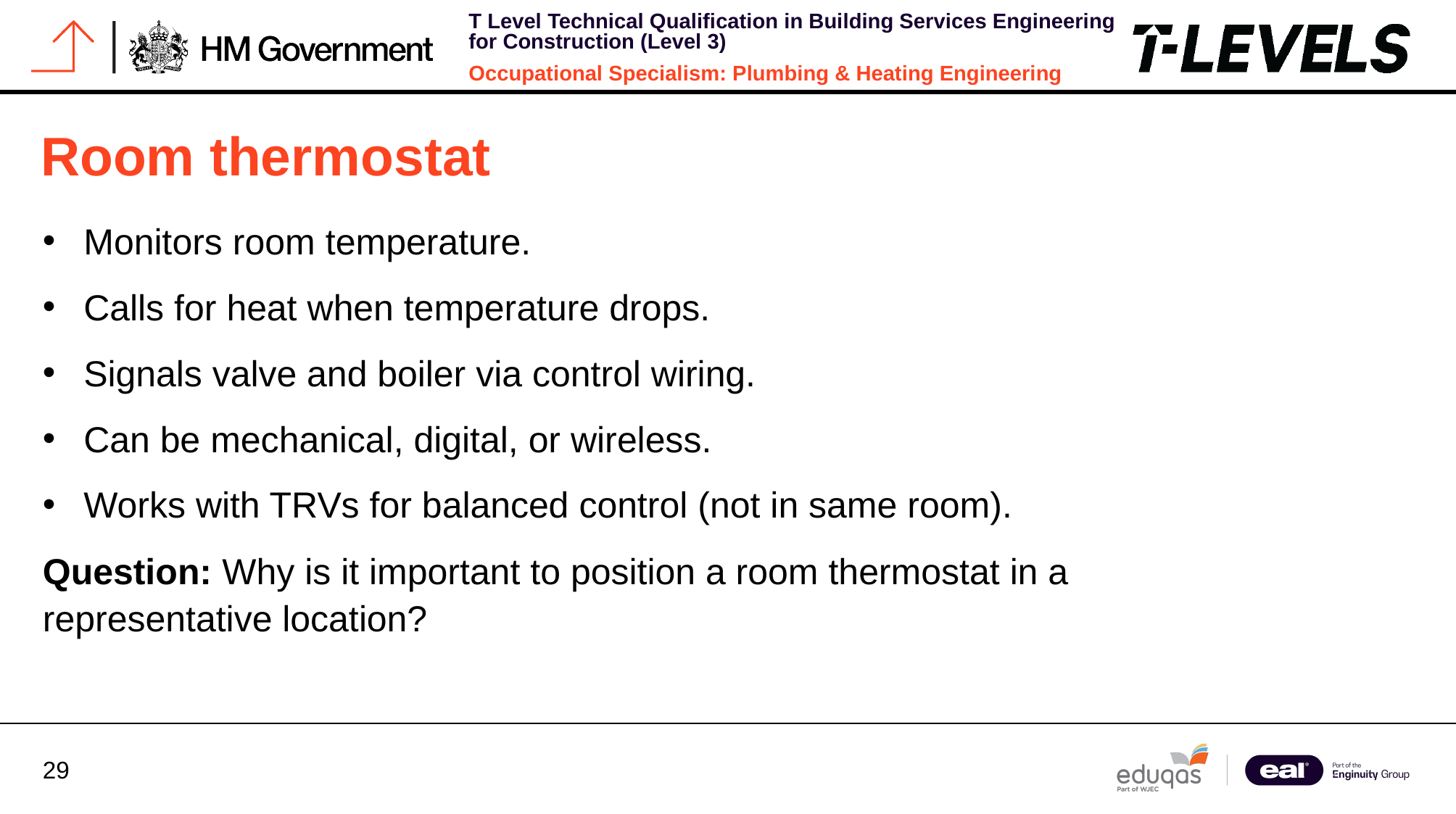

# Room thermostat
Monitors room temperature.
Calls for heat when temperature drops.
Signals valve and boiler via control wiring.
Can be mechanical, digital, or wireless.
Works with TRVs for balanced control (not in same room).
Question: Why is it important to position a room thermostat in a representative location?